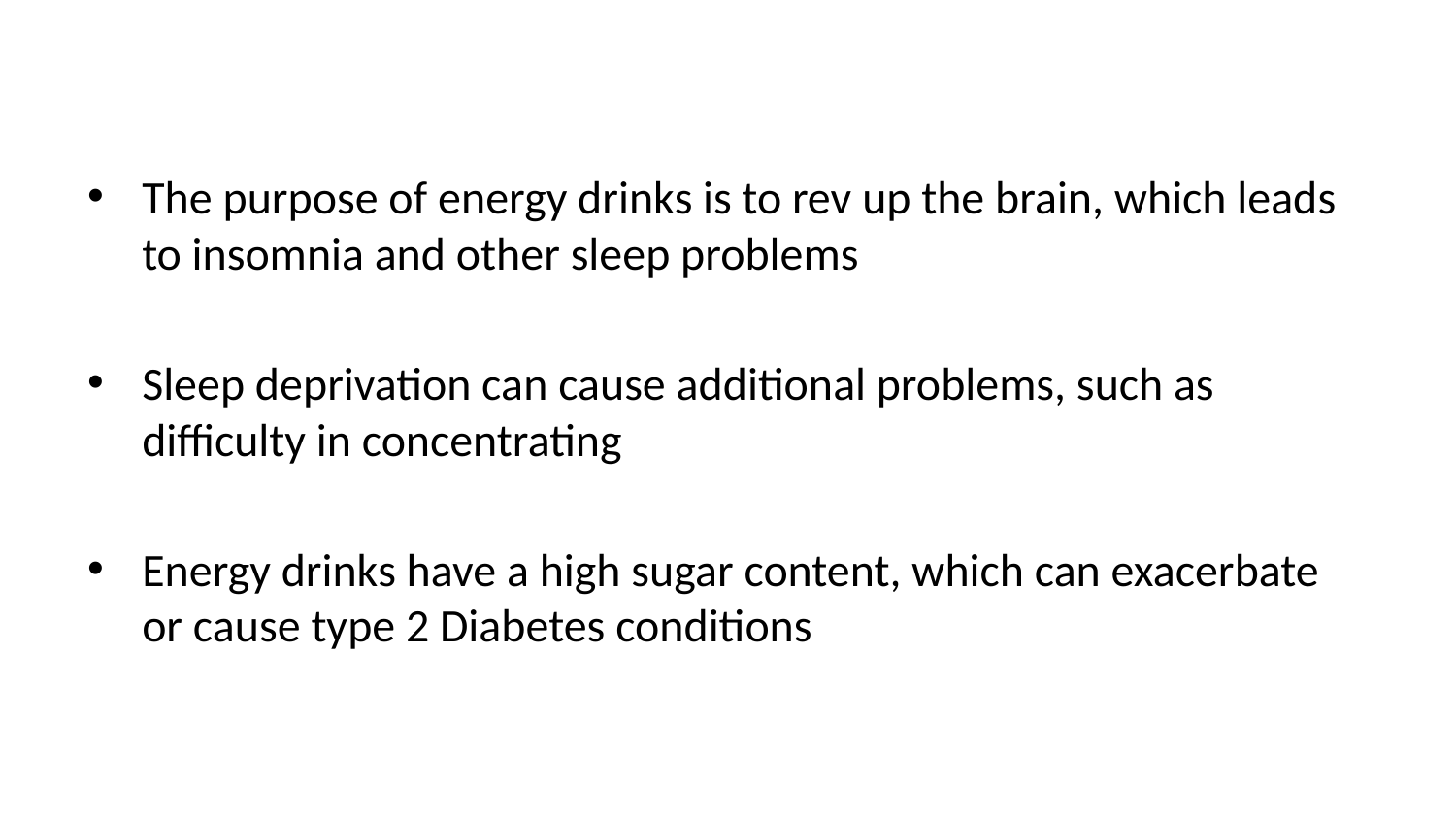

The purpose of energy drinks is to rev up the brain, which leads to insomnia and other sleep problems

Sleep deprivation can cause additional problems, such as difficulty in concentrating

Energy drinks have a high sugar content, which can exacerbate or cause type 2 Diabetes conditions